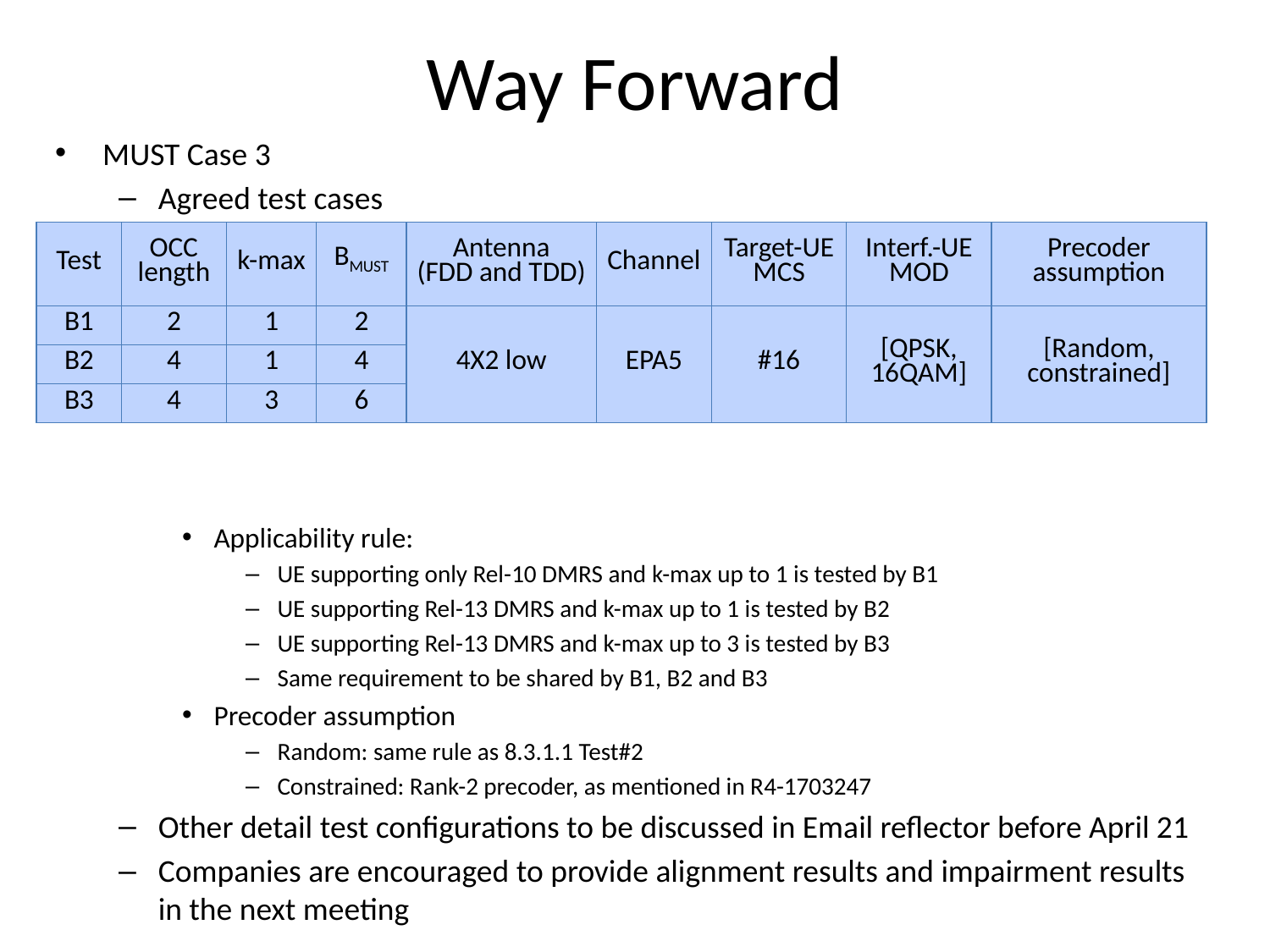

# Way Forward
MUST Case 3
Agreed test cases

Applicability rule:
UE supporting only Rel-10 DMRS and k-max up to 1 is tested by B1
UE supporting Rel-13 DMRS and k-max up to 1 is tested by B2
UE supporting Rel-13 DMRS and k-max up to 3 is tested by B3
Same requirement to be shared by B1, B2 and B3
Precoder assumption
Random: same rule as 8.3.1.1 Test#2
Constrained: Rank-2 precoder, as mentioned in R4-1703247
Other detail test configurations to be discussed in Email reflector before April 21
Companies are encouraged to provide alignment results and impairment results in the next meeting
| Test | OCC length | k-max | BMUST | Antenna (FDD and TDD) | Channel | Target-UE MCS | Interf.-UE MOD | Precoder assumption |
| --- | --- | --- | --- | --- | --- | --- | --- | --- |
| B1 | 2 | 1 | 2 | 4X2 low | EPA5 | #16 | [QPSK, 16QAM] | [Random, constrained] |
| B2 | 4 | 1 | 4 |  |  |  |  |  |
| B3 | 4 | 3 | 6 |  |  |  |  |  |